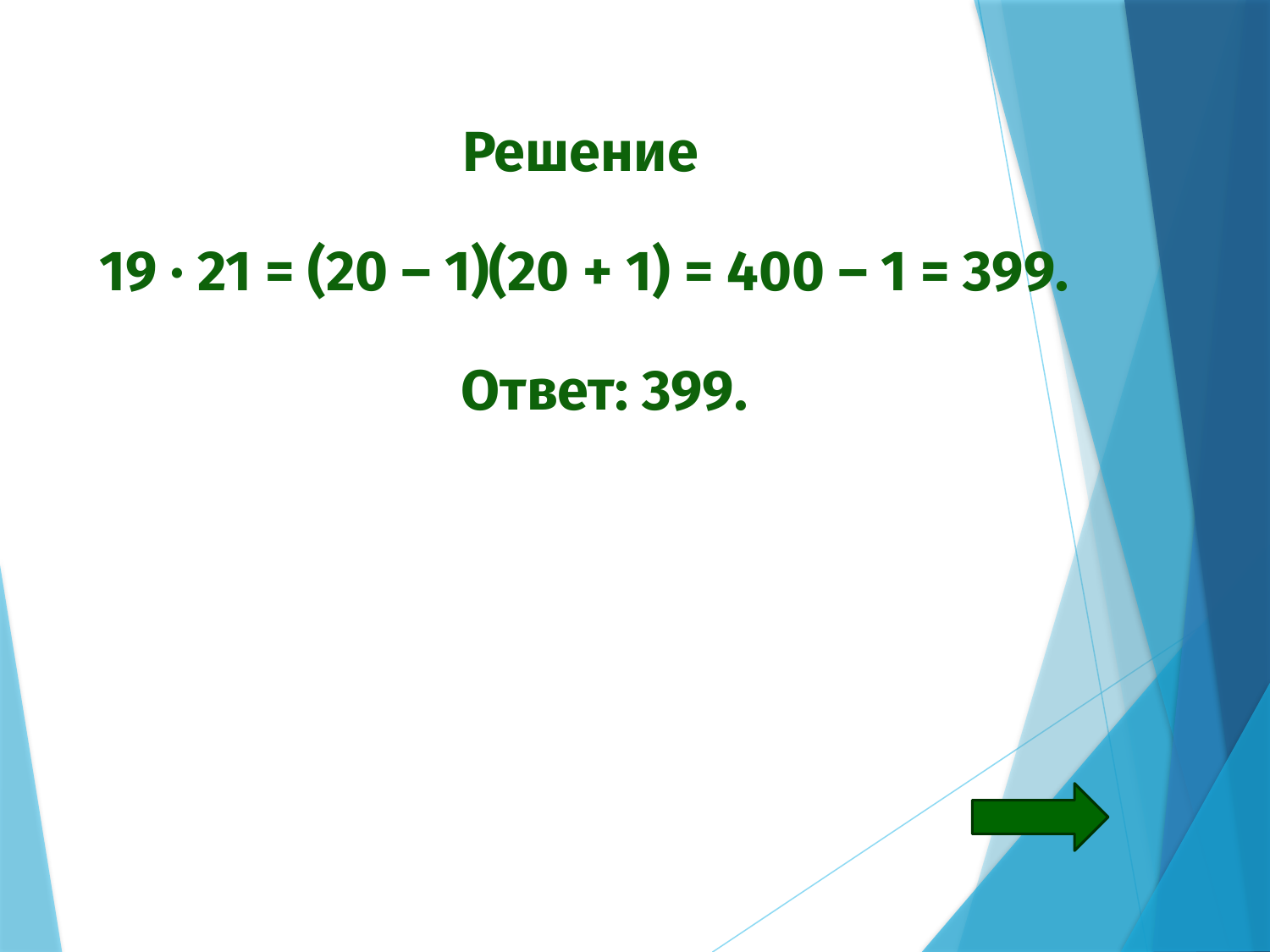

Решение
19 · 21 = (20 – 1)(20 + 1) = 400 – 1 = 399.
Ответ: 399.